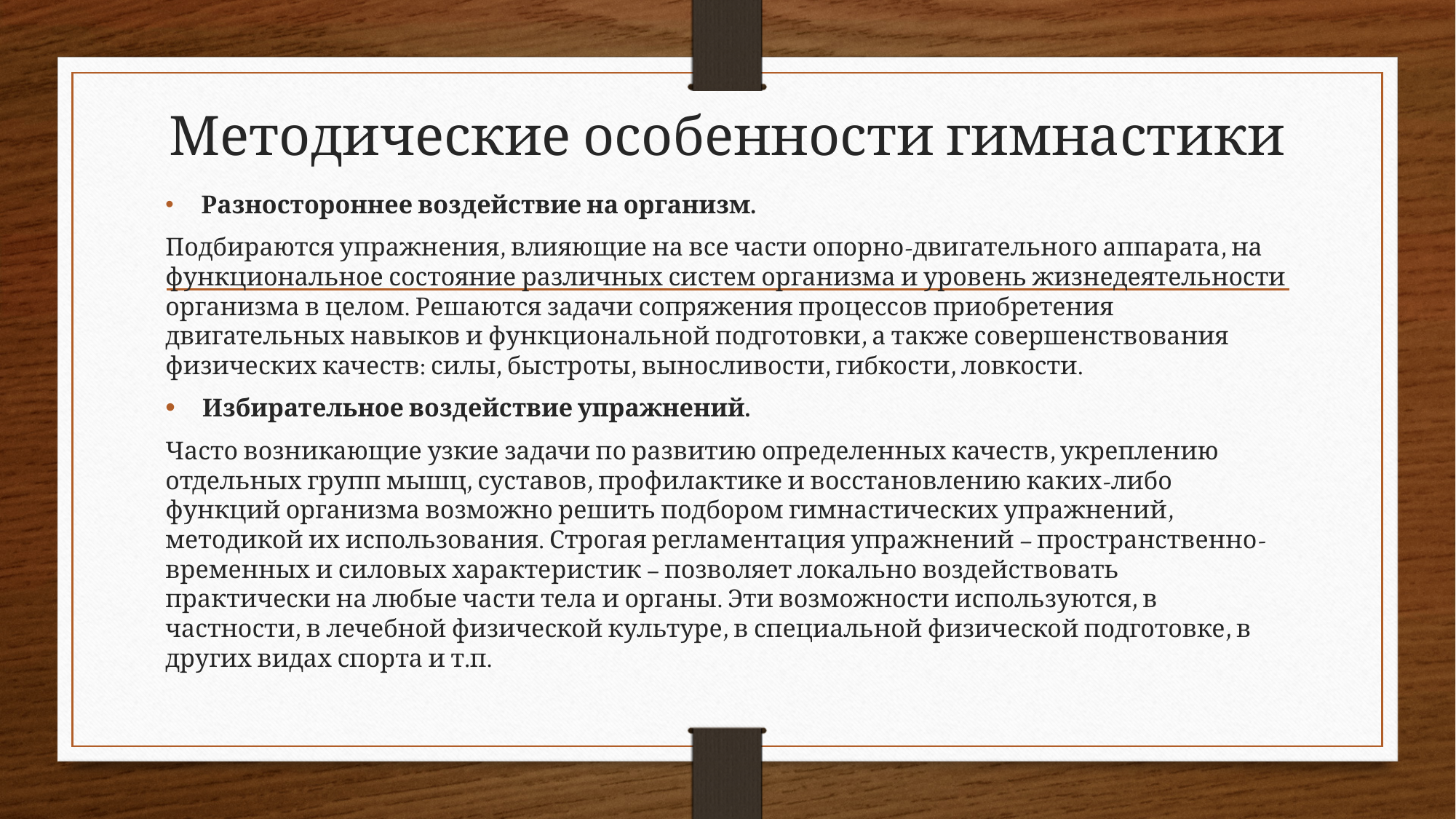

# Методические особенности гимнастики
 Разностороннее воздействие на организм.
Подбираются упражнения, влияющие на все части опорно-двигательного аппарата, на функциональное состояние различных систем организма и уровень жизнедеятельности организма в целом. Решаются задачи сопряжения процессов приобретения двигательных навыков и функциональной подготовки, а также совершенствования физических качеств: силы, быстроты, выносливости, гибкости, ловкости.
 Избирательное воздействие упражнений.
Часто возникающие узкие задачи по развитию определенных качеств, укреплению отдельных групп мышц, суставов, профилактике и восстановлению каких-либо функций организма возможно решить подбором гимнастических упражнений, методикой их использования. Строгая регламентация упражнений – пространственно-временных и силовых характеристик – позволяет локально воздействовать практически на любые части тела и органы. Эти возможности используются, в частности, в лечебной физической культуре, в специальной физической подготовке, в других видах спорта и т.п.